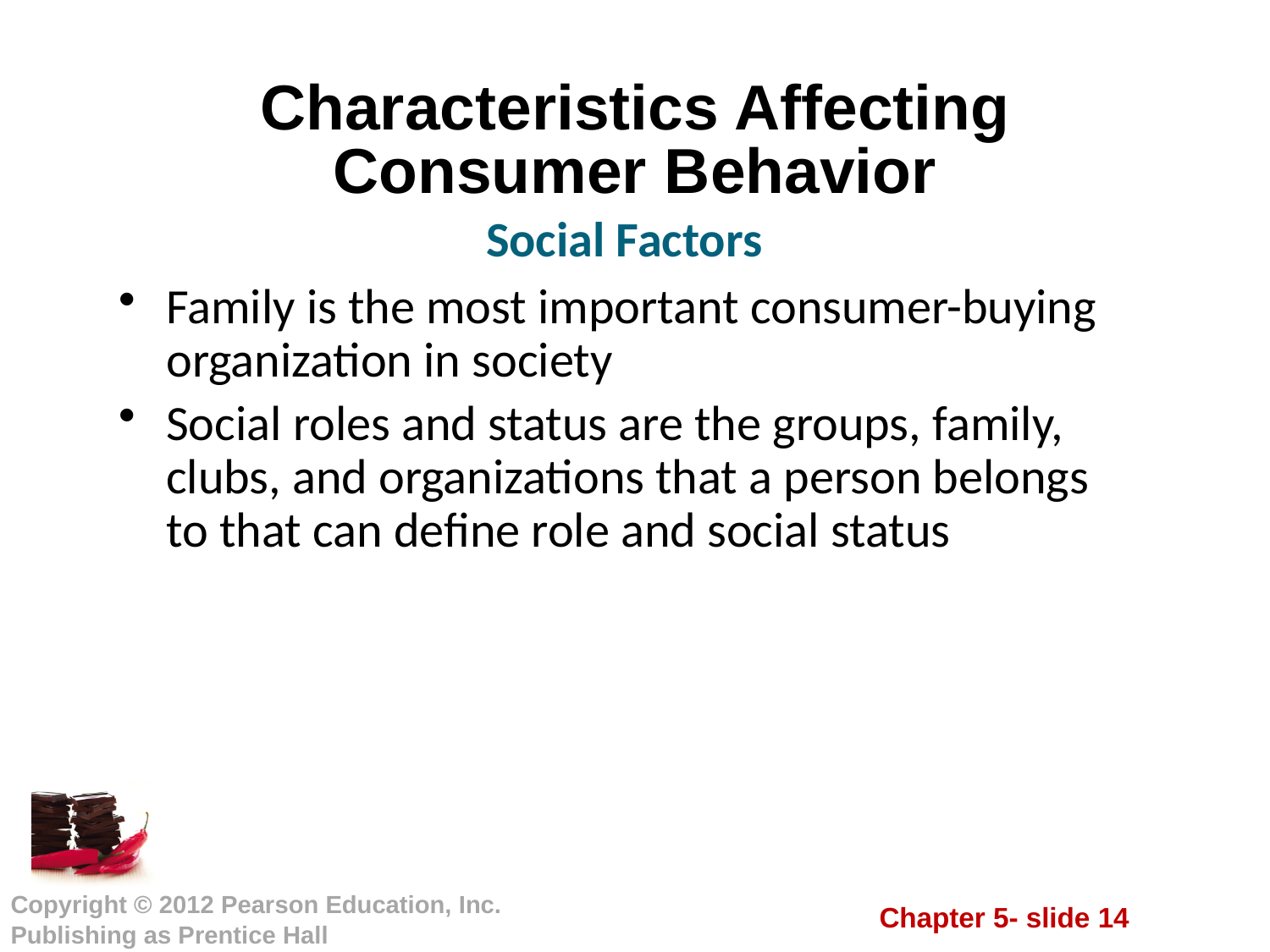

# Characteristics Affecting Consumer Behavior
Social Factors

Family is the most important consumer-buying organization in society
Social roles and status are the groups, family, clubs, and organizations that a person belongs to that can define role and social status